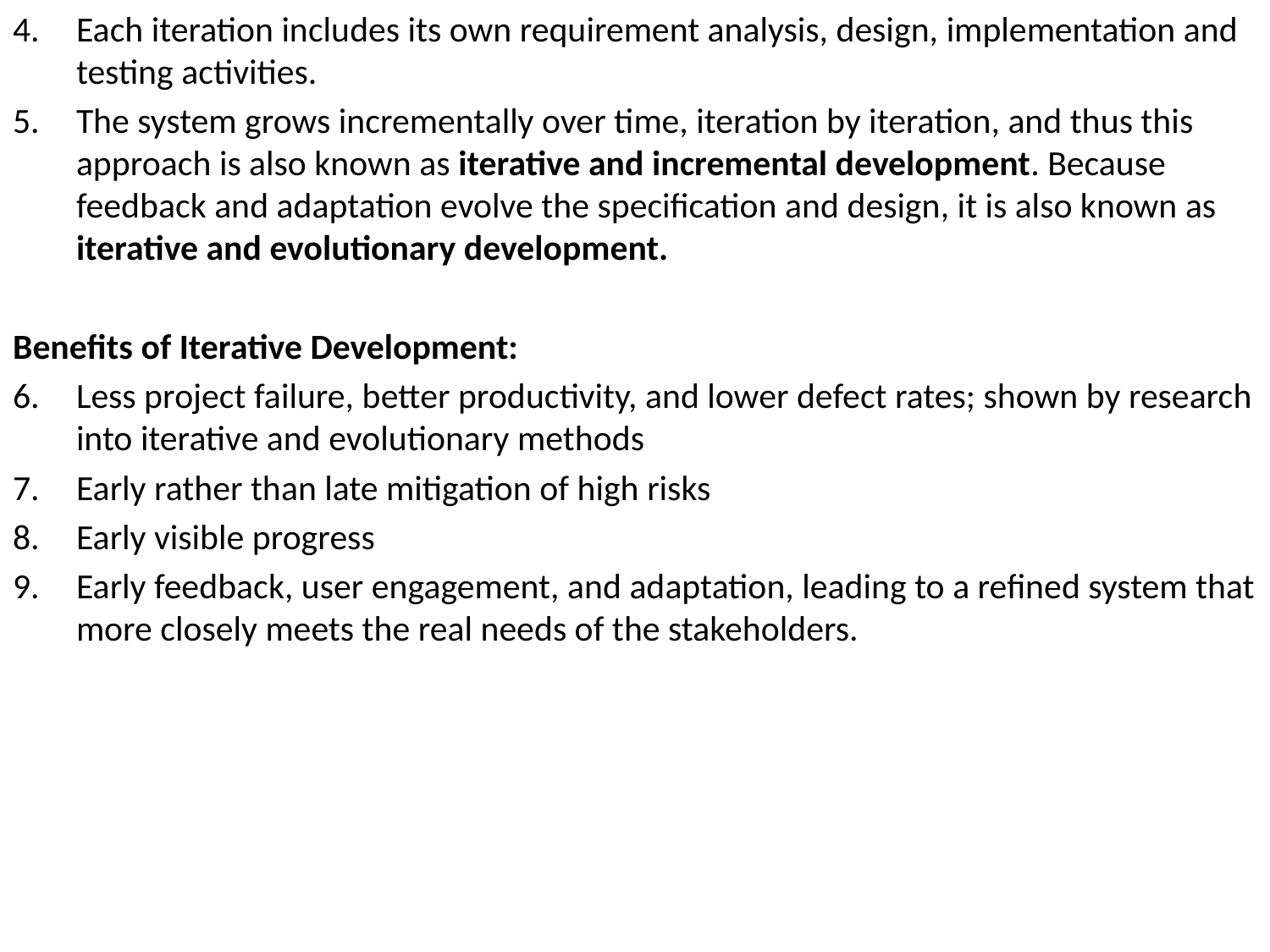

Each iteration includes its own requirement analysis, design, implementation and testing activities.
The system grows incrementally over time, iteration by iteration, and thus this approach is also known as iterative and incremental development. Because feedback and adaptation evolve the specification and design, it is also known as iterative and evolutionary development.

Benefits of Iterative Development:
Less project failure, better productivity, and lower defect rates; shown by research into iterative and evolutionary methods
Early rather than late mitigation of high risks
Early visible progress
Early feedback, user engagement, and adaptation, leading to a refined system that more closely meets the real needs of the stakeholders.